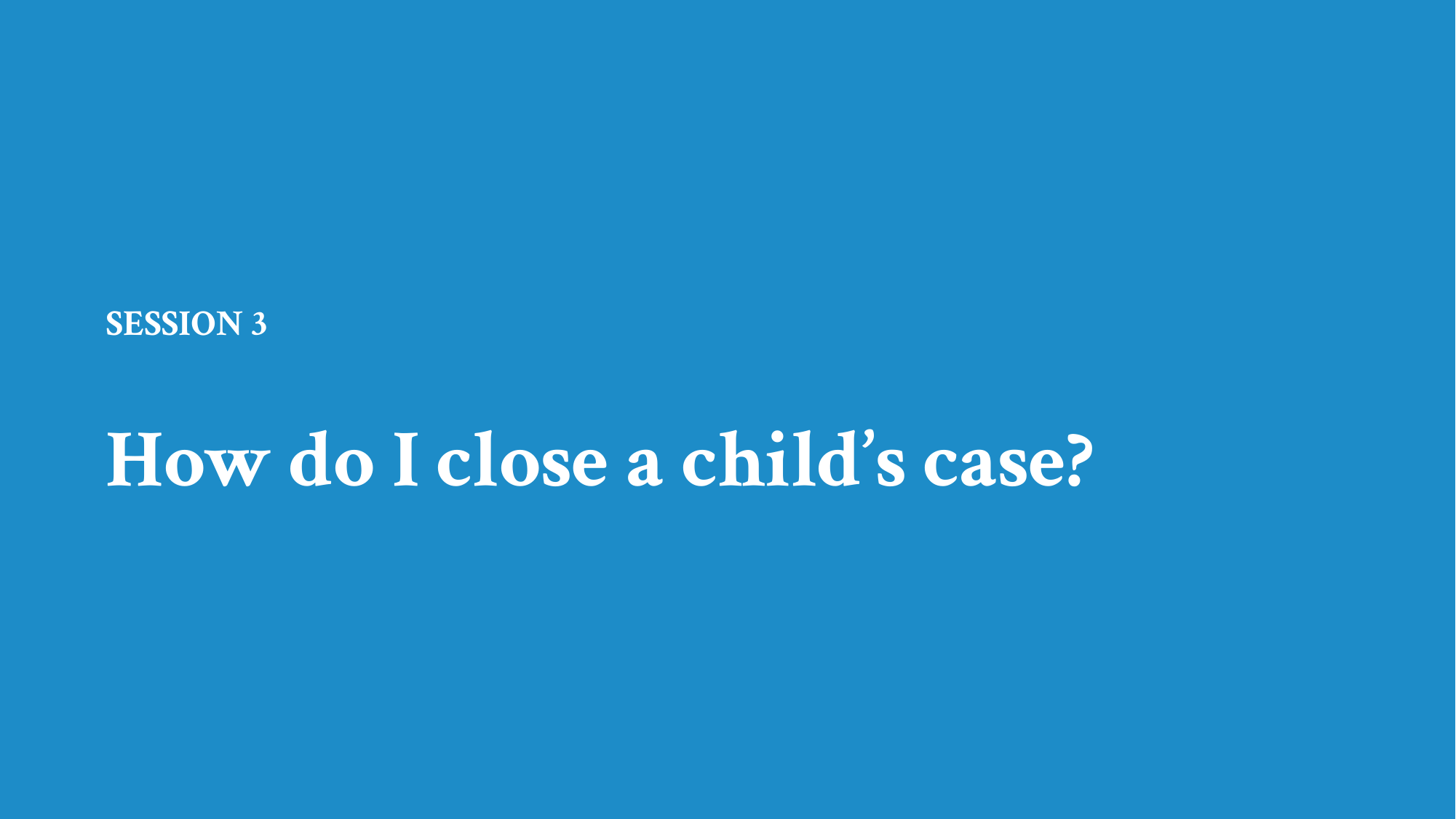

# SESSION 3 How do I close a child’s case?